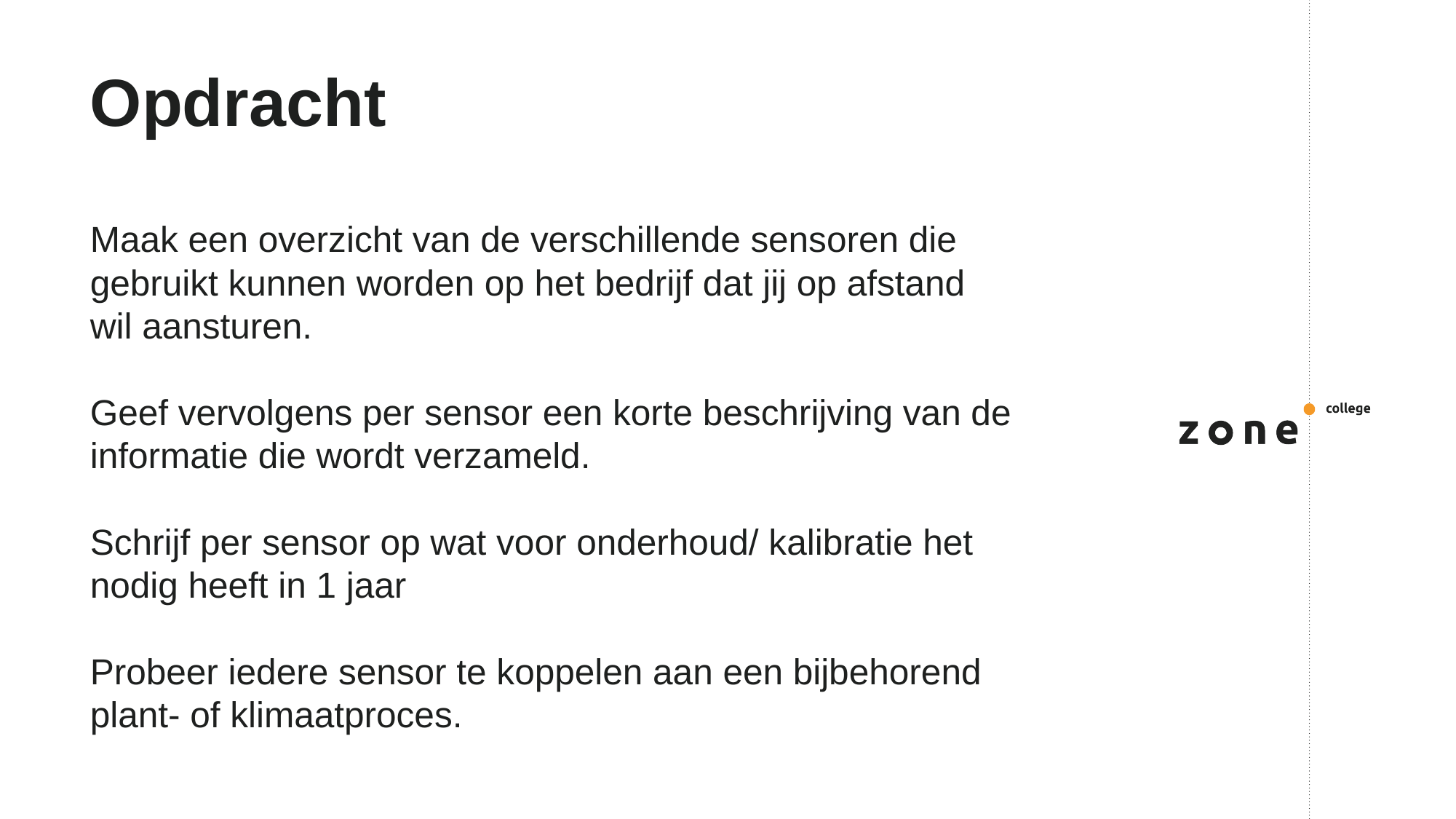

# Opdracht
Maak een overzicht van de verschillende sensoren die gebruikt kunnen worden op het bedrijf dat jij op afstand wil aansturen.

Geef vervolgens per sensor een korte beschrijving van de informatie die wordt verzameld.

Schrijf per sensor op wat voor onderhoud/ kalibratie het nodig heeft in 1 jaar

Probeer iedere sensor te koppelen aan een bijbehorend plant- of klimaatproces.